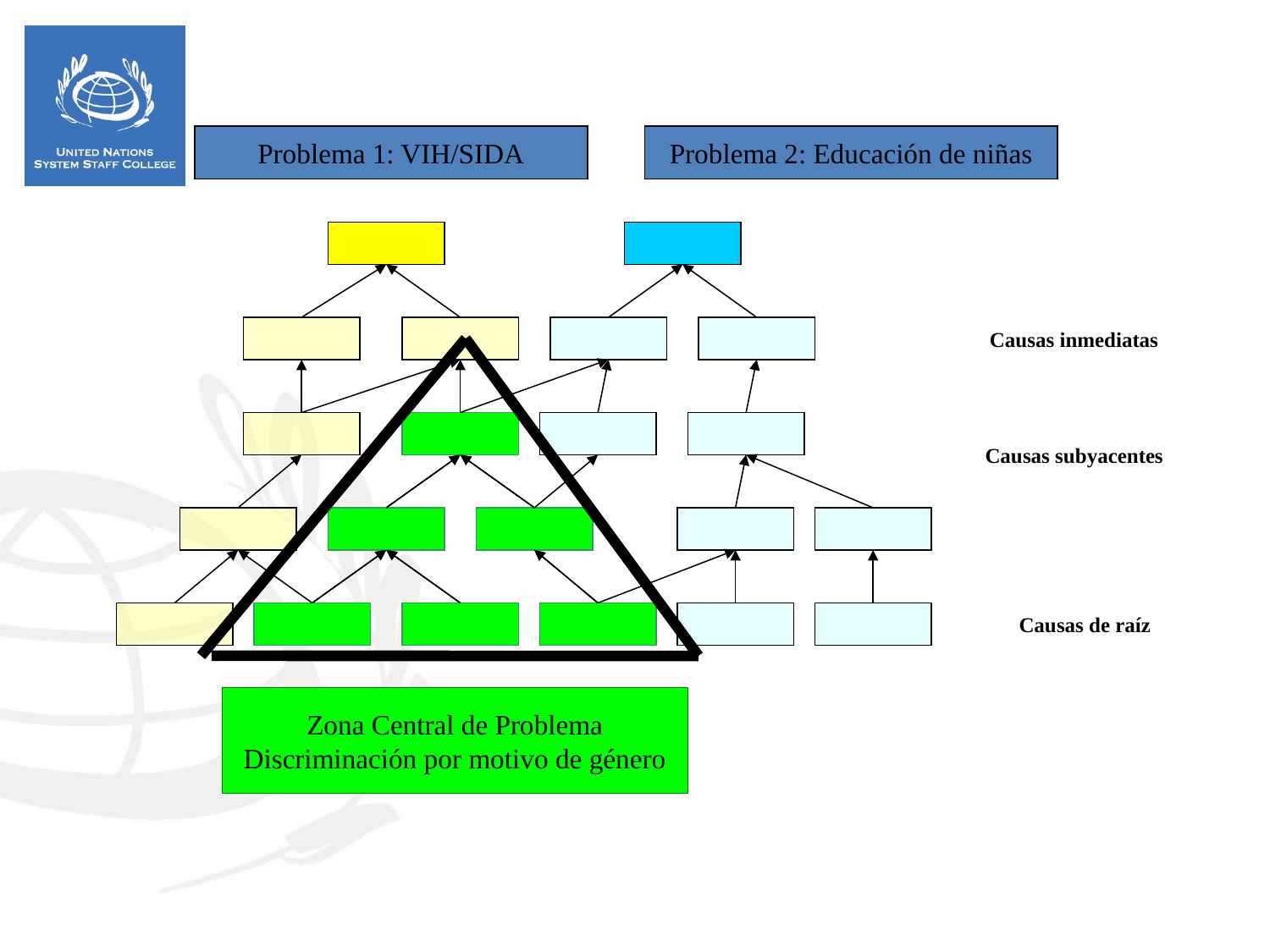

Problema 1: VIH/SIDA
Problema 2: Educación de niñas

Causas inmediatas
Causas subyacentes
Causas de raíz

Zona Central de Problema
Discriminación por motivo de género